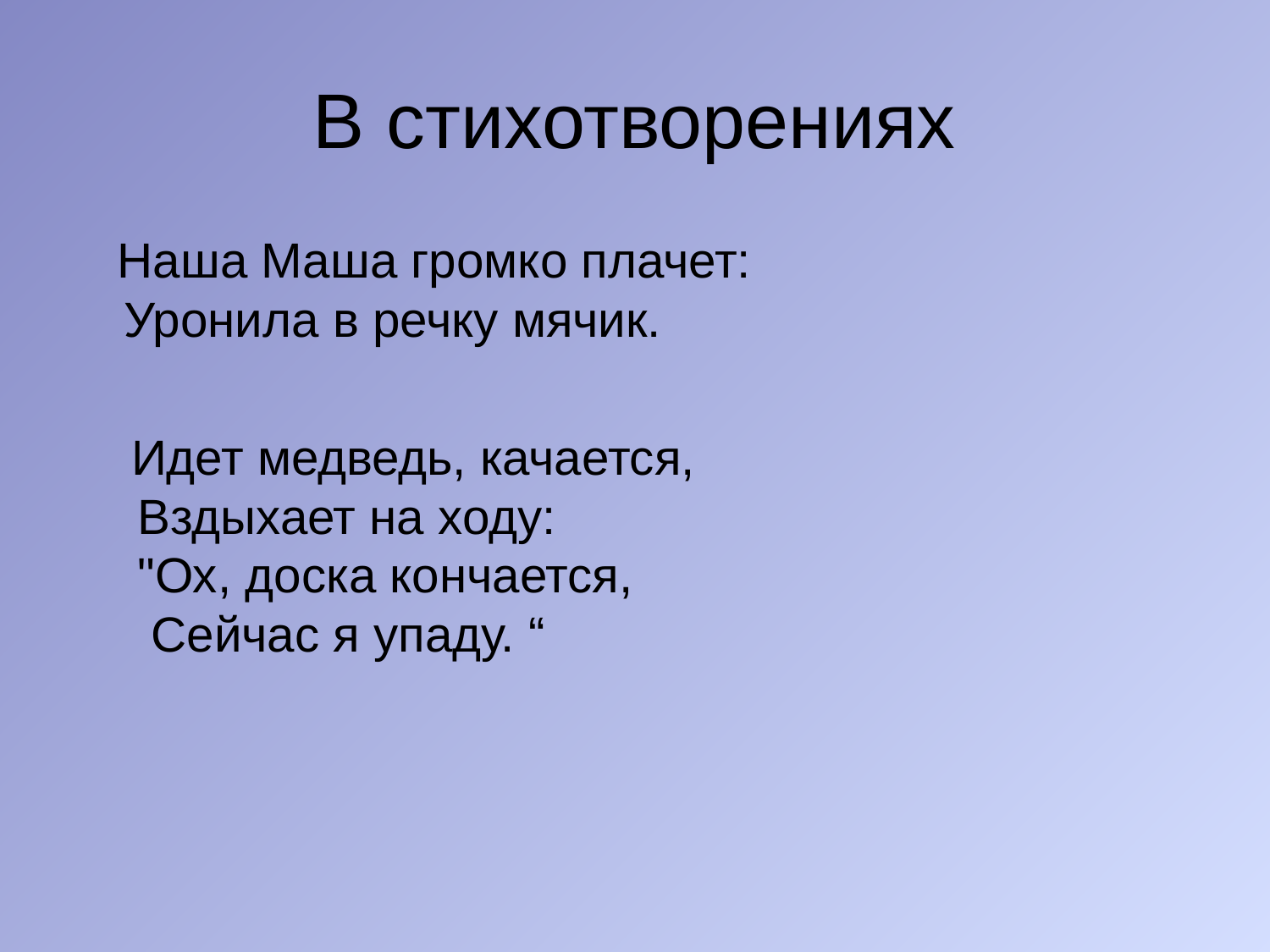

# В стихотворениях
   Наша Маша громко плачет: 
Уронила в речку мячик.

    Идет медведь, качается, 
 Вздыхает на ходу: 
 "Ох, доска кончается, 
  Сейчас я упаду. “